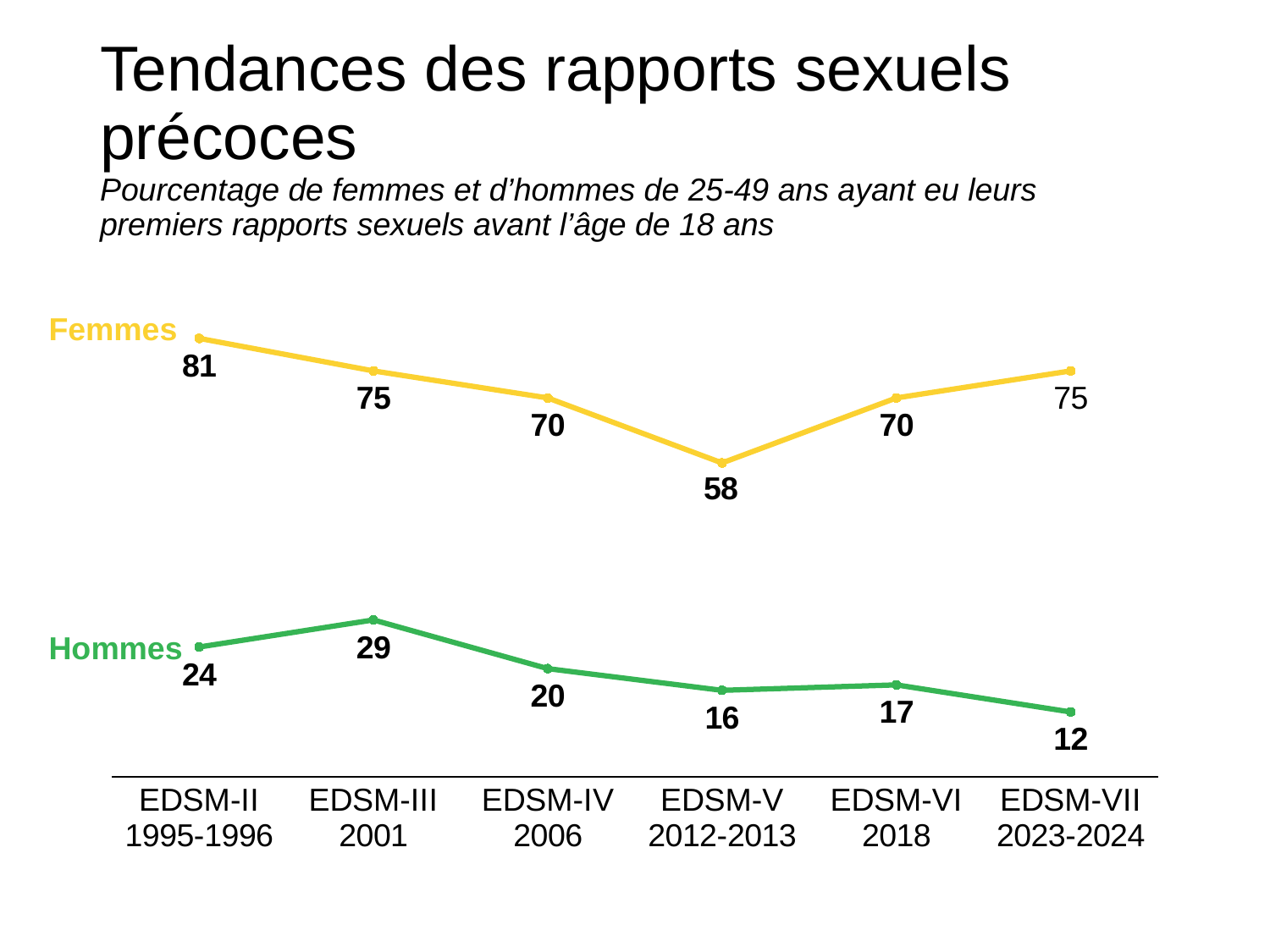

# Tendances des rapports sexuels précoces
Pourcentage de femmes et d’hommes de 25-49 ans ayant eu leurs premiers rapports sexuels avant l’âge de 18 ans

### Chart

| Category | Femmes | Hommes |
|---|---|---|
| EDSM-II 1995-1996 | 81.0 | 24.0 |
| EDSM-III 2001 | 75.0 | 29.0 |
| EDSM-IV 2006 | 70.0 | 20.0 |
| EDSM-V 2012-2013 | 58.0 | 16.0 |
| EDSM-VI 2018 | 70.0 | 17.0 |
| EDSM-VII 2023-2024 | 75.0 | 12.0 |
Femmes
Hommes